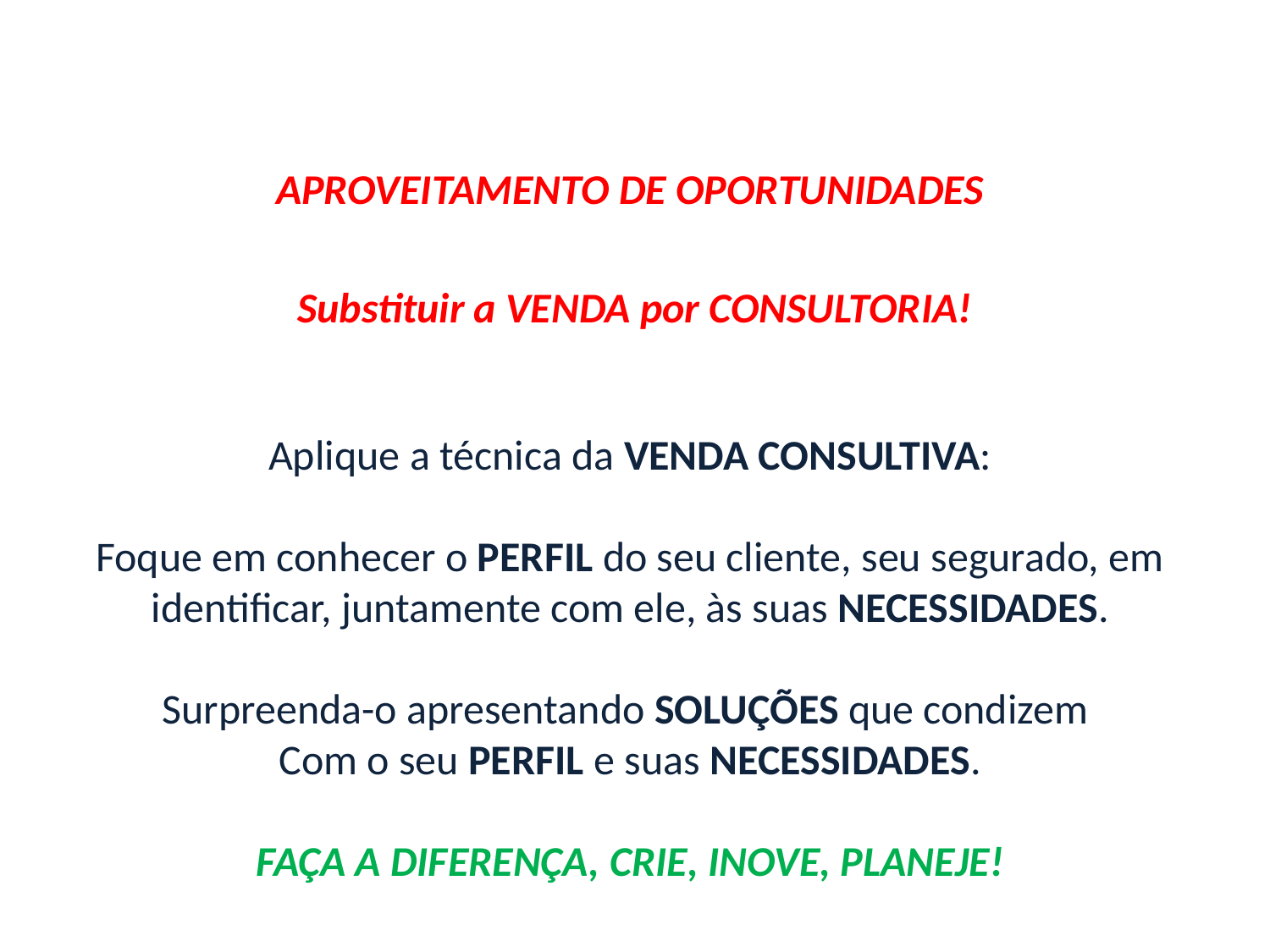

APROVEITAMENTO DE OPORTUNIDADES

Substituir a VENDA por CONSULTORIA!
Aplique a técnica da VENDA CONSULTIVA:

Foque em conhecer o PERFIL do seu cliente, seu segurado, em identificar, juntamente com ele, às suas NECESSIDADES.

Surpreenda-o apresentando SOLUÇÕES que condizem
Com o seu PERFIL e suas NECESSIDADES.

FAÇA A DIFERENÇA, CRIE, INOVE, PLANEJE!